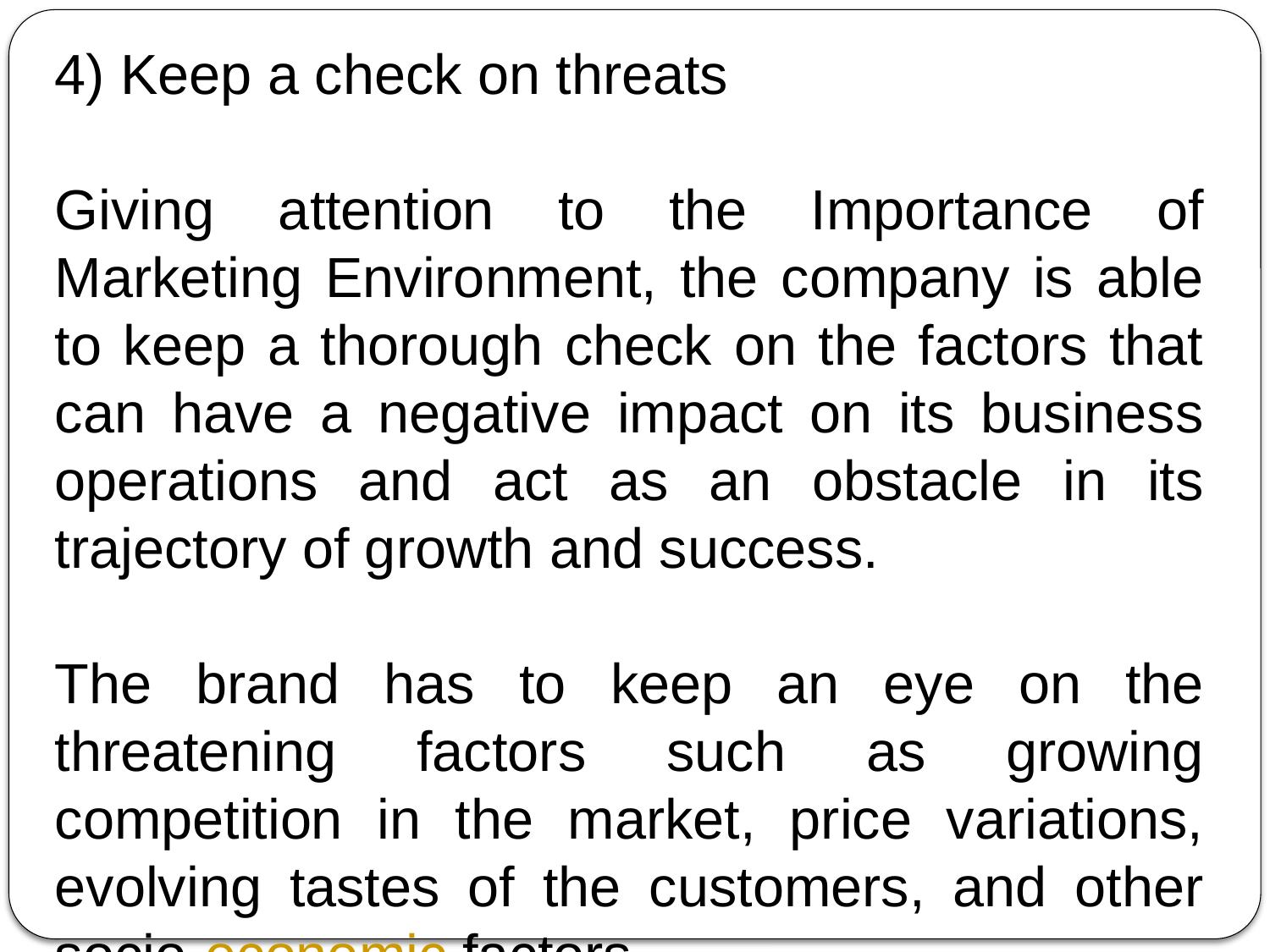

4) Keep a check on threats

Giving attention to the Importance of Marketing Environment, the company is able to keep a thorough check on the factors that can have a negative impact on its business operations and act as an obstacle in its trajectory of growth and success.

The brand has to keep an eye on the threatening factors such as growing competition in the market, price variations, evolving tastes of the customers, and other socio-economic factors.